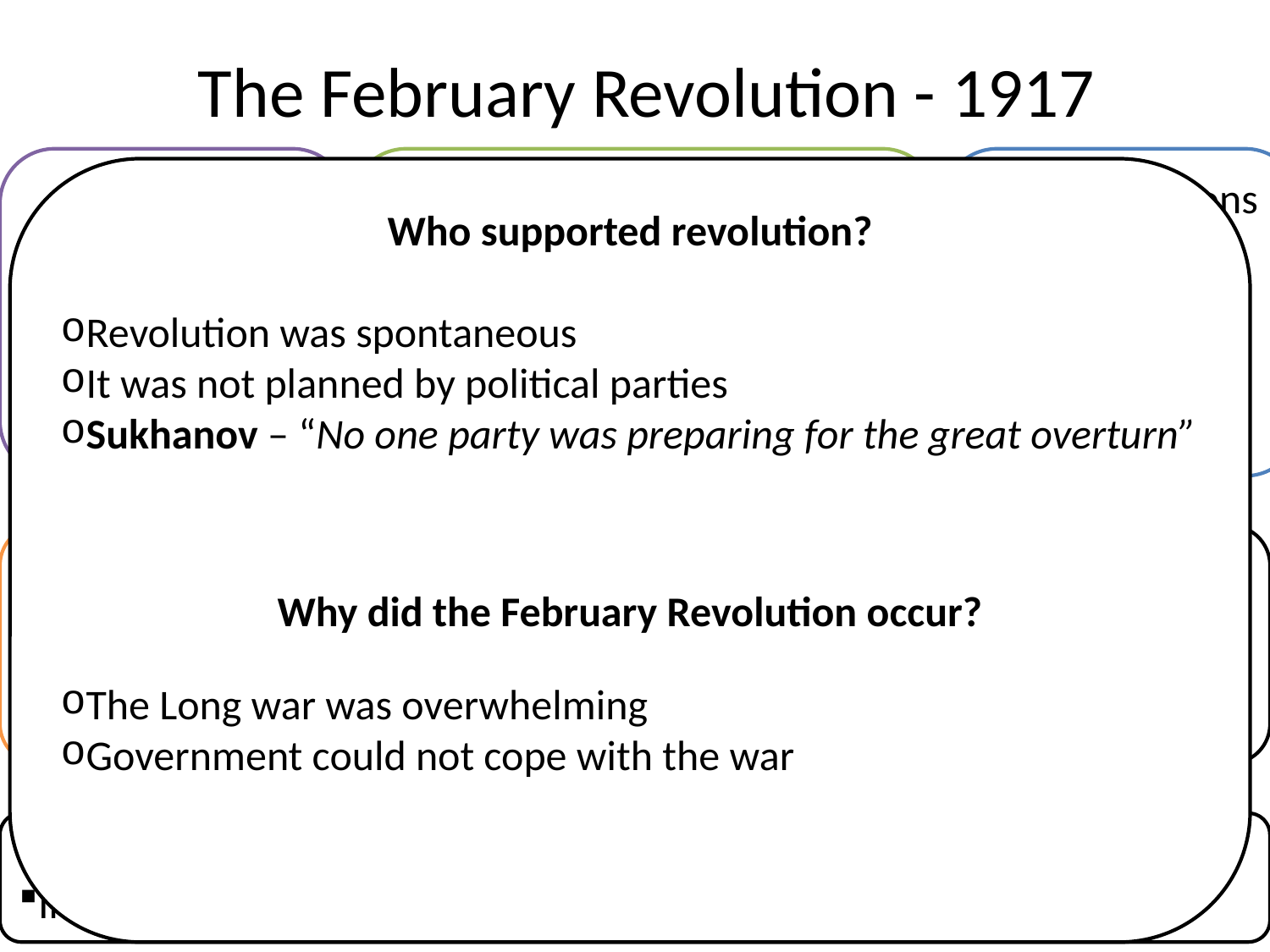

# The February Revolution - 1917
International Women's Day + Striking workers
240,000 involved
Demonstrations
Continued and Grew and spread
Soldiers joined in
Petrograd garrison refused to fire at crowds – as Nic ordered
Half actively supported revolution
Demonstrations intensified
Attacked gov buildings – Down with the Tsar, Down with the War
Who supported revolution?

Revolution was spontaneous
It was not planned by political parties
Sukhanov – “No one party was preparing for the great overturn”
Why did the February Revolution occur?

The Long war was overwhelming
Government could not cope with the war
Tsar refusal to form new government at request of Duma

Tsar unable to return to Petrograd
Workers had railways torn up
Generals convinced Nic II to abdicate
“Would help war effort” - Ruzsky
Provisional Gov formed
Included members of progressive bloc and Petrograd soviet